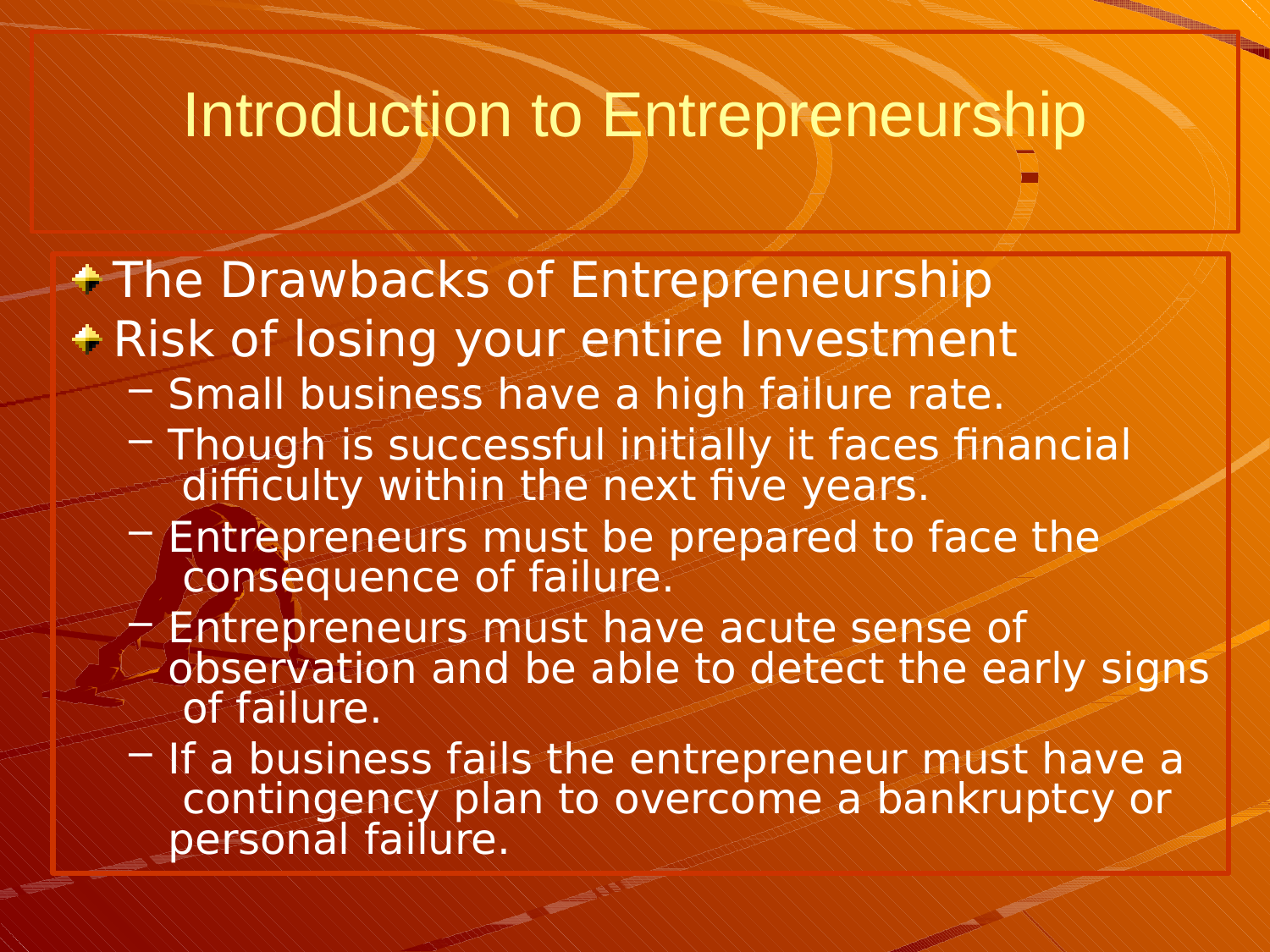

# Introduction to Entrepreneurship
The Drawbacks of Entrepreneurship  Risk of losing your entire Investment
Small business have a high failure rate.
Though is successful initially it faces financial  difficulty within the next five years.
Entrepreneurs must be prepared to face the  consequence of failure.
Entrepreneurs must have acute sense of  observation and be able to detect the early signs  of failure.
If a business fails the entrepreneur must have a  contingency plan to overcome a bankruptcy or  personal failure.